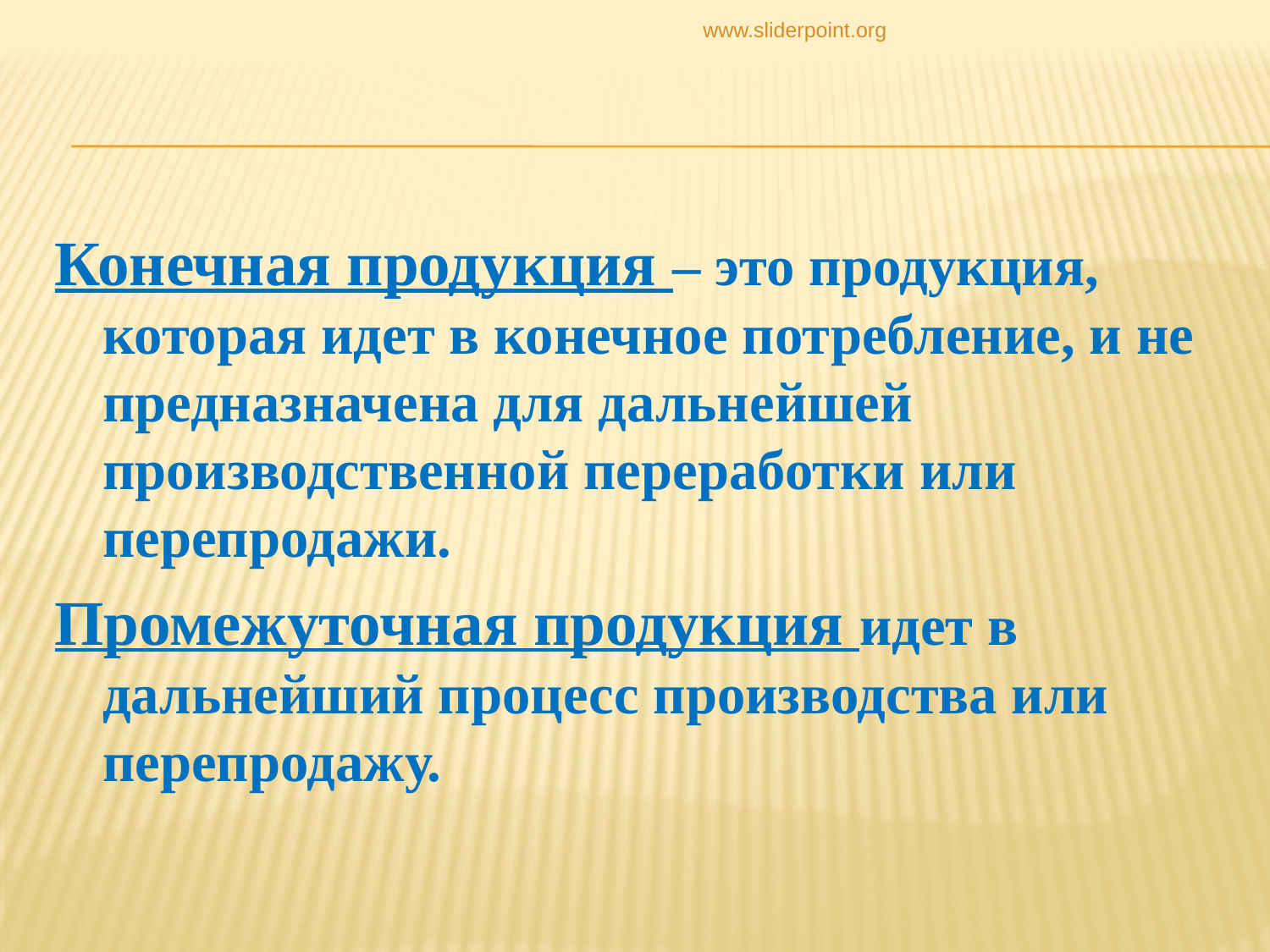

www.sliderpoint.org
Конечная продукция – это продукция, которая идет в конечное потребление, и не предназначена для дальнейшей производственной переработки или перепродажи.
Промежуточная продукция идет в дальнейший процесс производства или перепродажу.